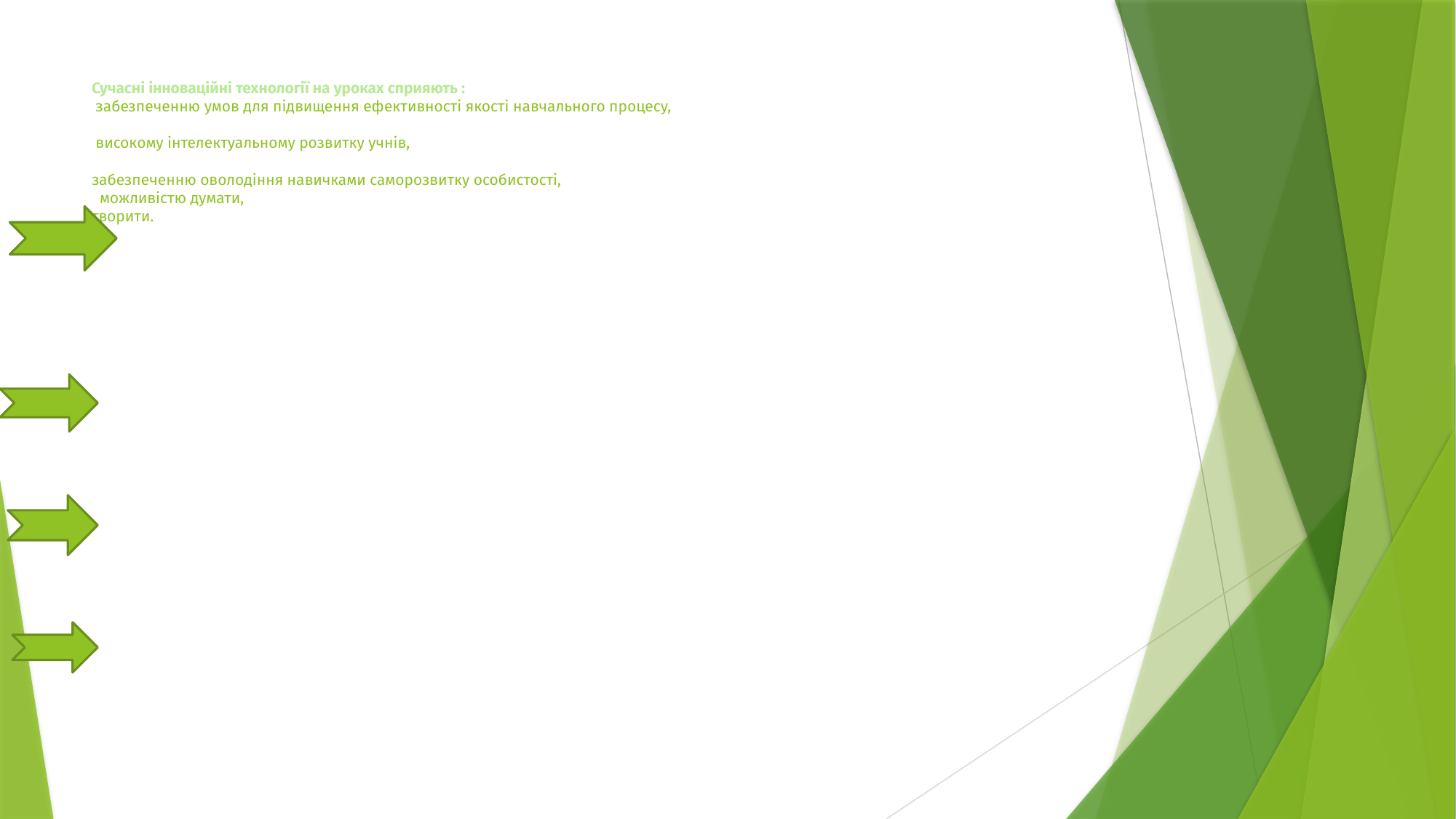

# Сучасні інноваційні технології на уроках сприяють : забезпеченню умов для підвищення ефективності якості навчального процесу, високому інтелектуальному розвитку учнів, забезпеченню оволодіння навичками саморозвитку особистості, можливістю думати, творити.